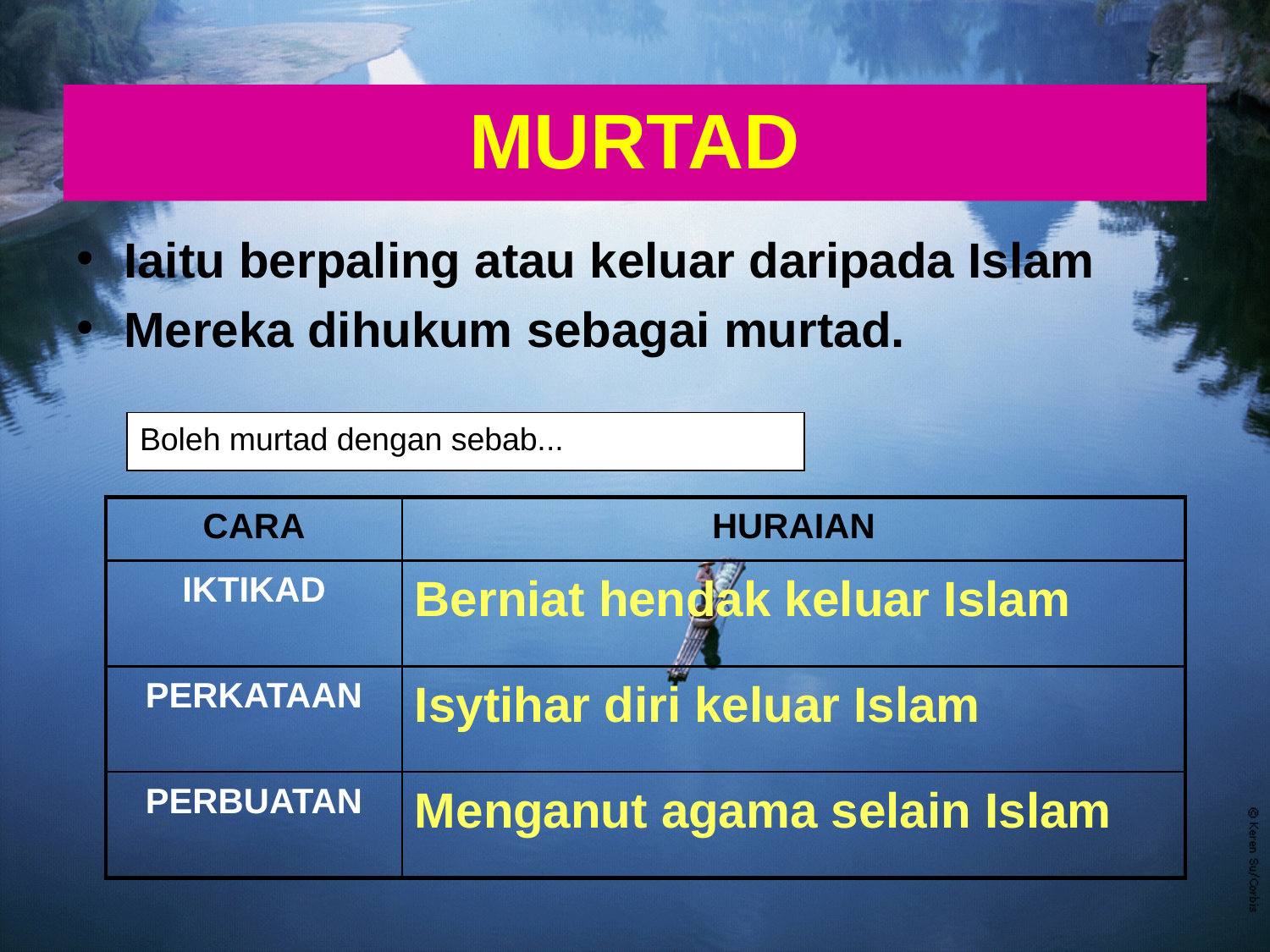

# MURTAD
Iaitu berpaling atau keluar daripada Islam
Mereka dihukum sebagai murtad.
Boleh murtad dengan sebab...
CARA
HURAIAN
IKTIKAD
Berniat hendak keluar Islam
PERKATAAN
Isytihar diri keluar Islam
PERBUATAN
Menganut agama selain Islam